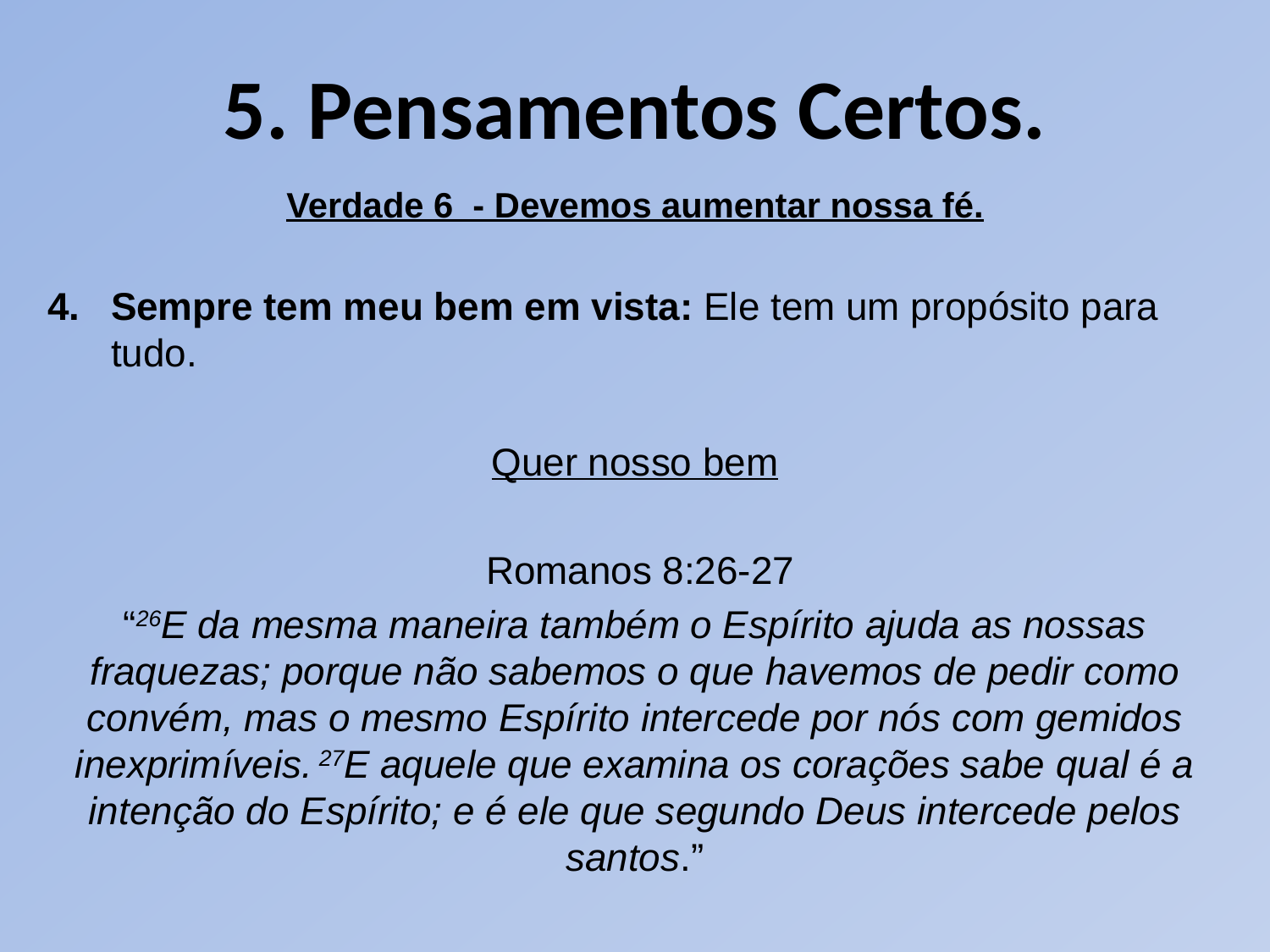

# 5. Pensamentos Certos.
Verdade 6  - Devemos aumentar nossa fé.

Sempre tem meu bem em vista: Ele tem um propósito para tudo.

Quer nosso bem

 Romanos 8:26-27
“26E da mesma maneira também o Espírito ajuda as nossas fraquezas; porque não sabemos o que havemos de pedir como convém, mas o mesmo Espírito intercede por nós com gemidos inexprimíveis. 27E aquele que examina os corações sabe qual é a intenção do Espírito; e é ele que segundo Deus intercede pelos santos.”